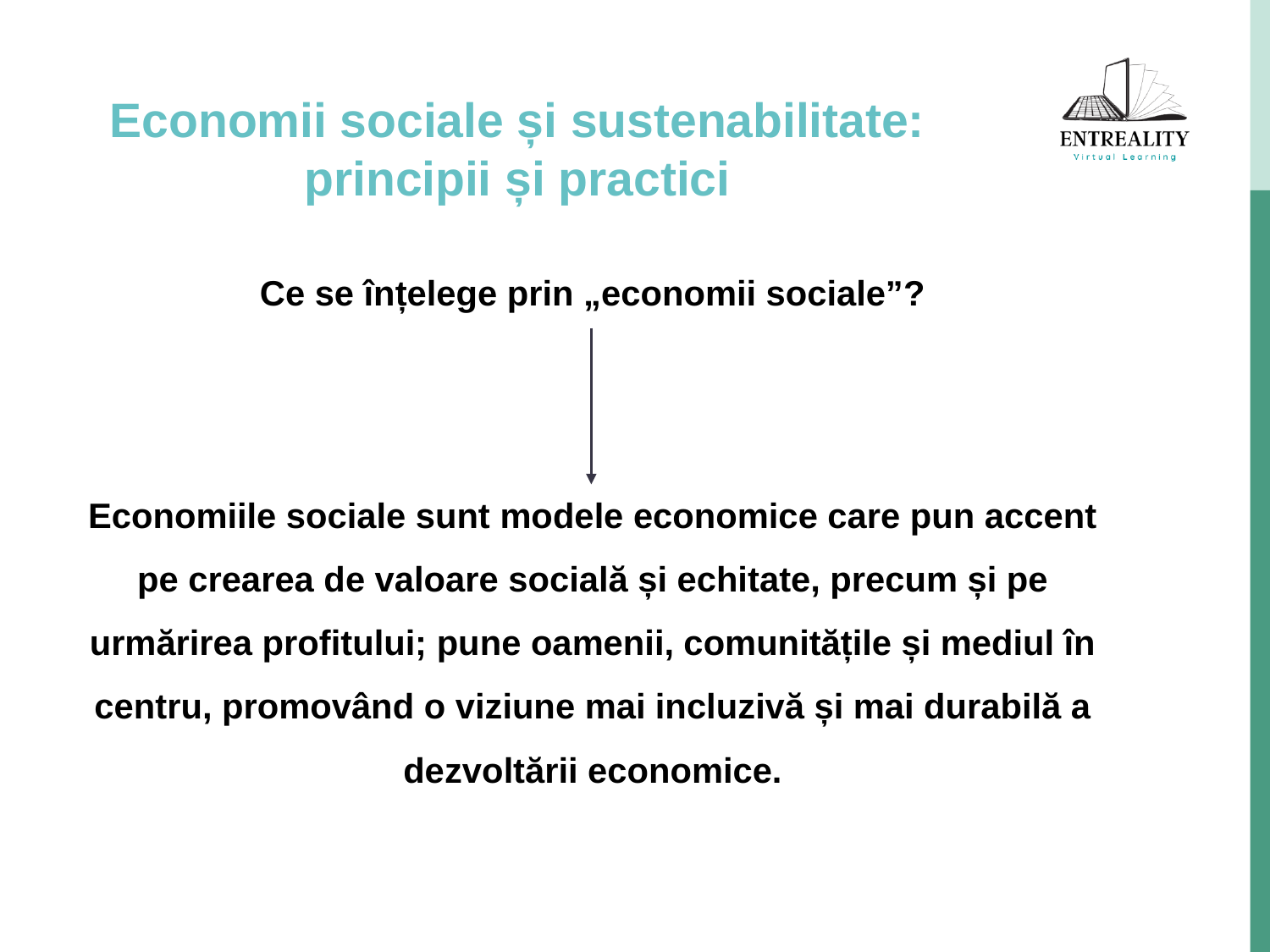

# Economii sociale și sustenabilitate: principii și practici
Ce se înțelege prin „economii sociale”?

Economiile sociale sunt modele economice care pun accent pe crearea de valoare socială și echitate, precum și pe urmărirea profitului; pune oamenii, comunitățile și mediul în centru, promovând o viziune mai incluzivă și mai durabilă a dezvoltării economice.